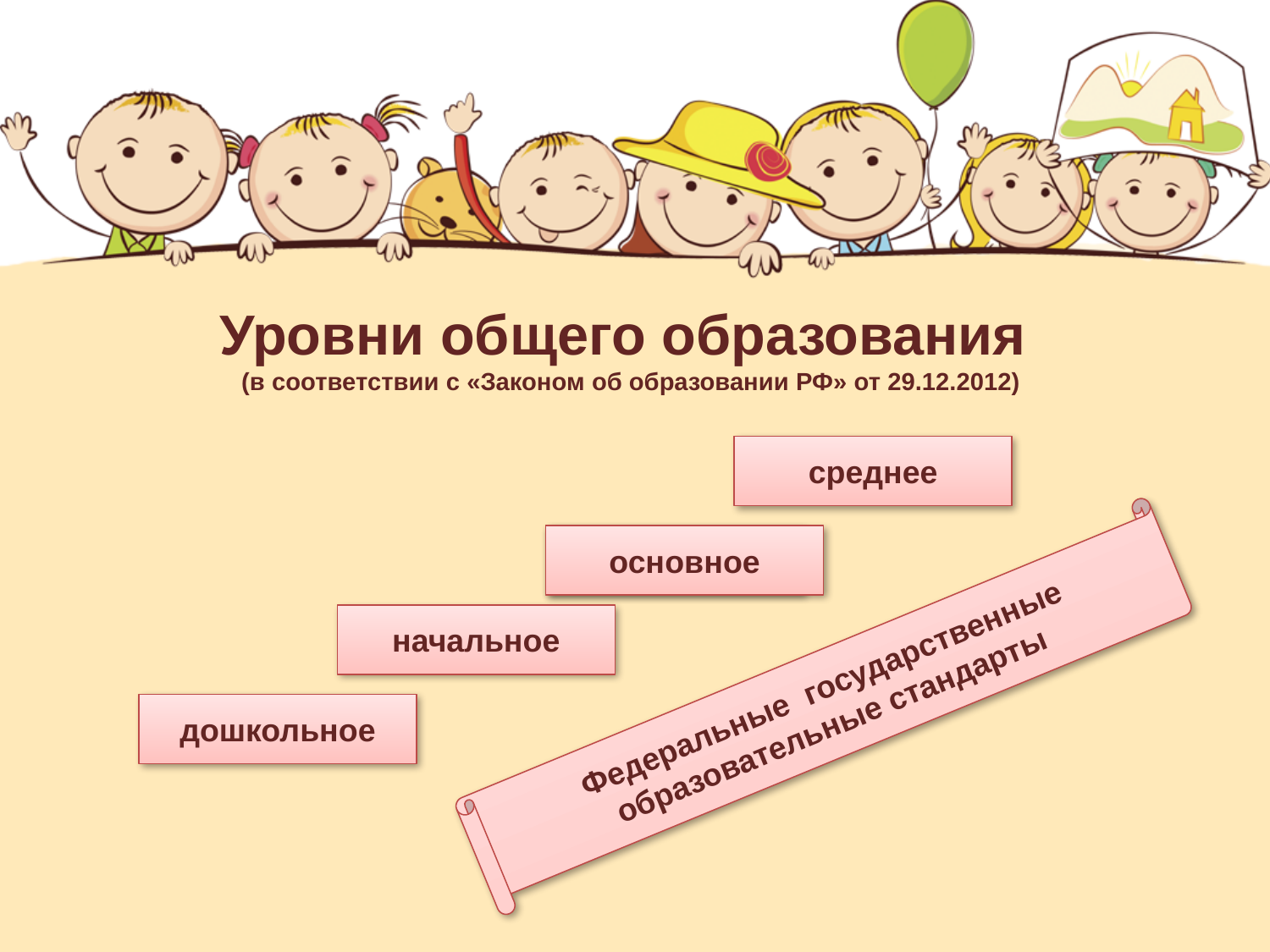

# Уровни общего образования (в соответствии с «Законом об образовании РФ» от 29.12.2012)

среднее
основное
основное
начальное
Федеральные  государственные образовательные стандарты
дошкольное